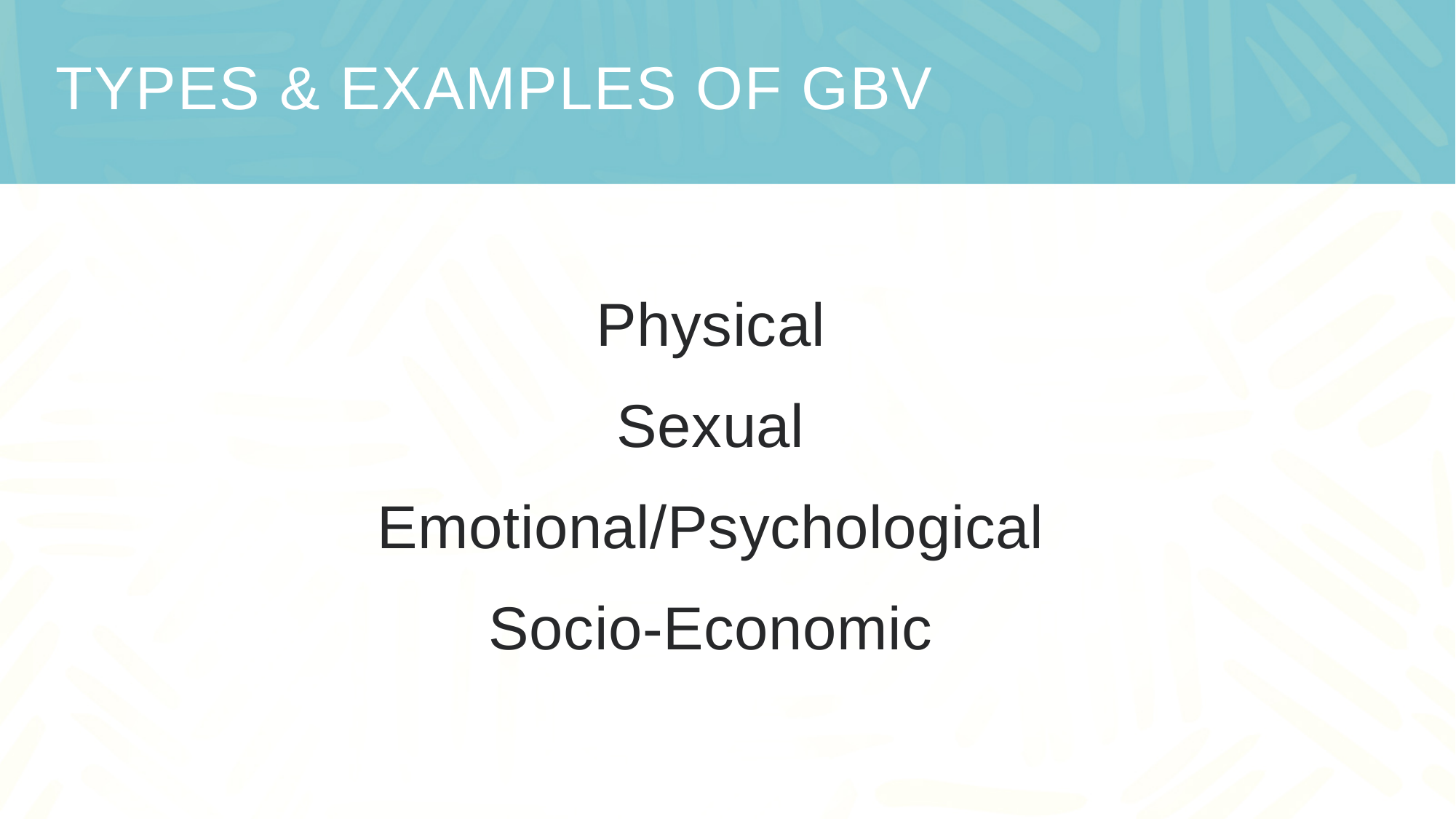

# Types & examples of gbv
Physical
Sexual
Emotional/Psychological
Socio-Economic